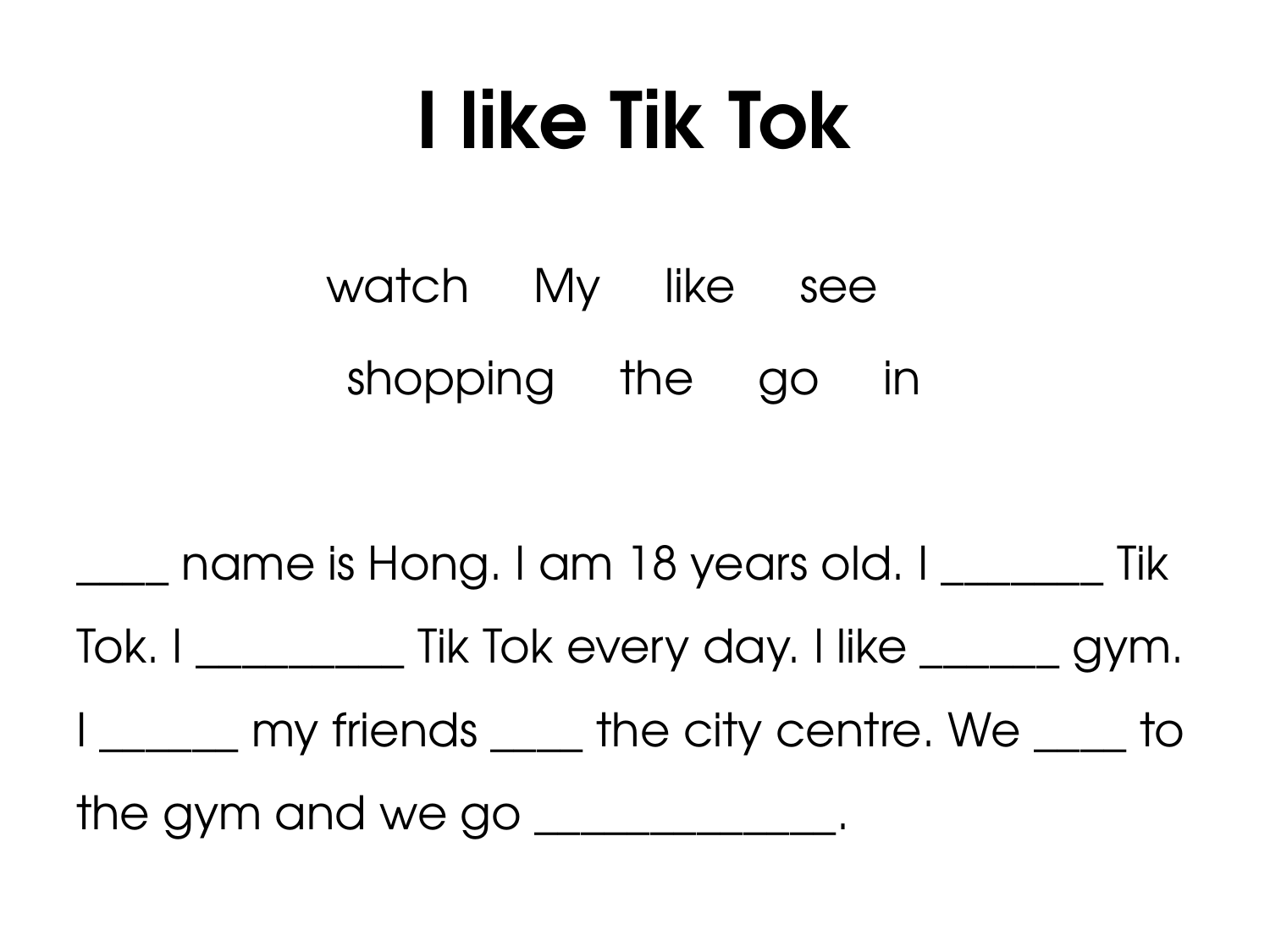

# I like Tik Tok
watch     My     like     see
shopping     the     go     in

____ name is Hong. I am 18 years old. I _______ Tik Tok. I _________ Tik Tok every day. I like ______ gym. I ______ my friends ____ the city centre. We ____ to the gym and we go _____________.